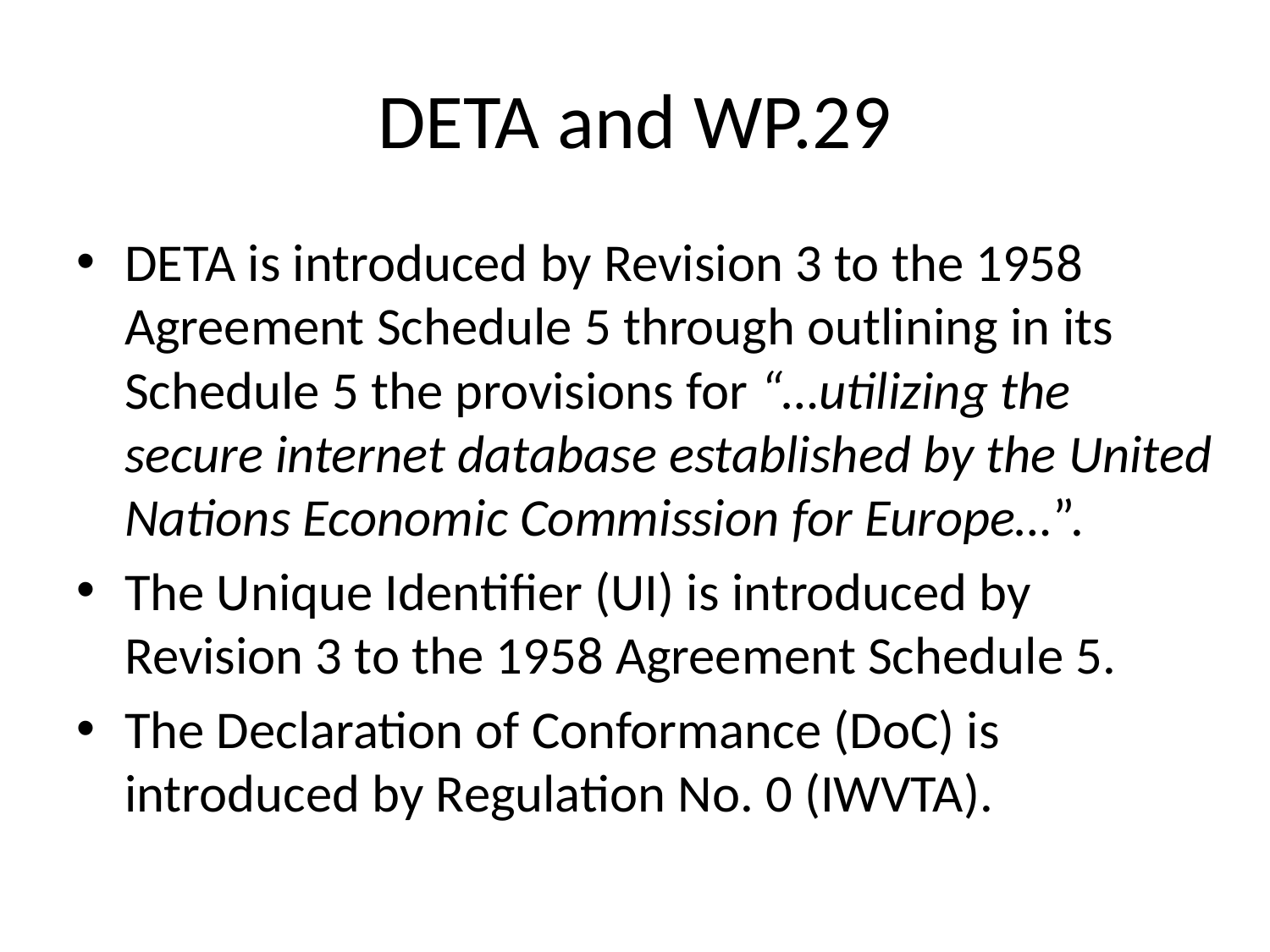

# DETA and WP.29
DETA is introduced by Revision 3 to the 1958 Agreement Schedule 5 through outlining in its Schedule 5 the provisions for “…utilizing the secure internet database established by the United Nations Economic Commission for Europe…”.
The Unique Identifier (UI) is introduced by Revision 3 to the 1958 Agreement Schedule 5.
The Declaration of Conformance (DoC) is introduced by Regulation No. 0 (IWVTA).